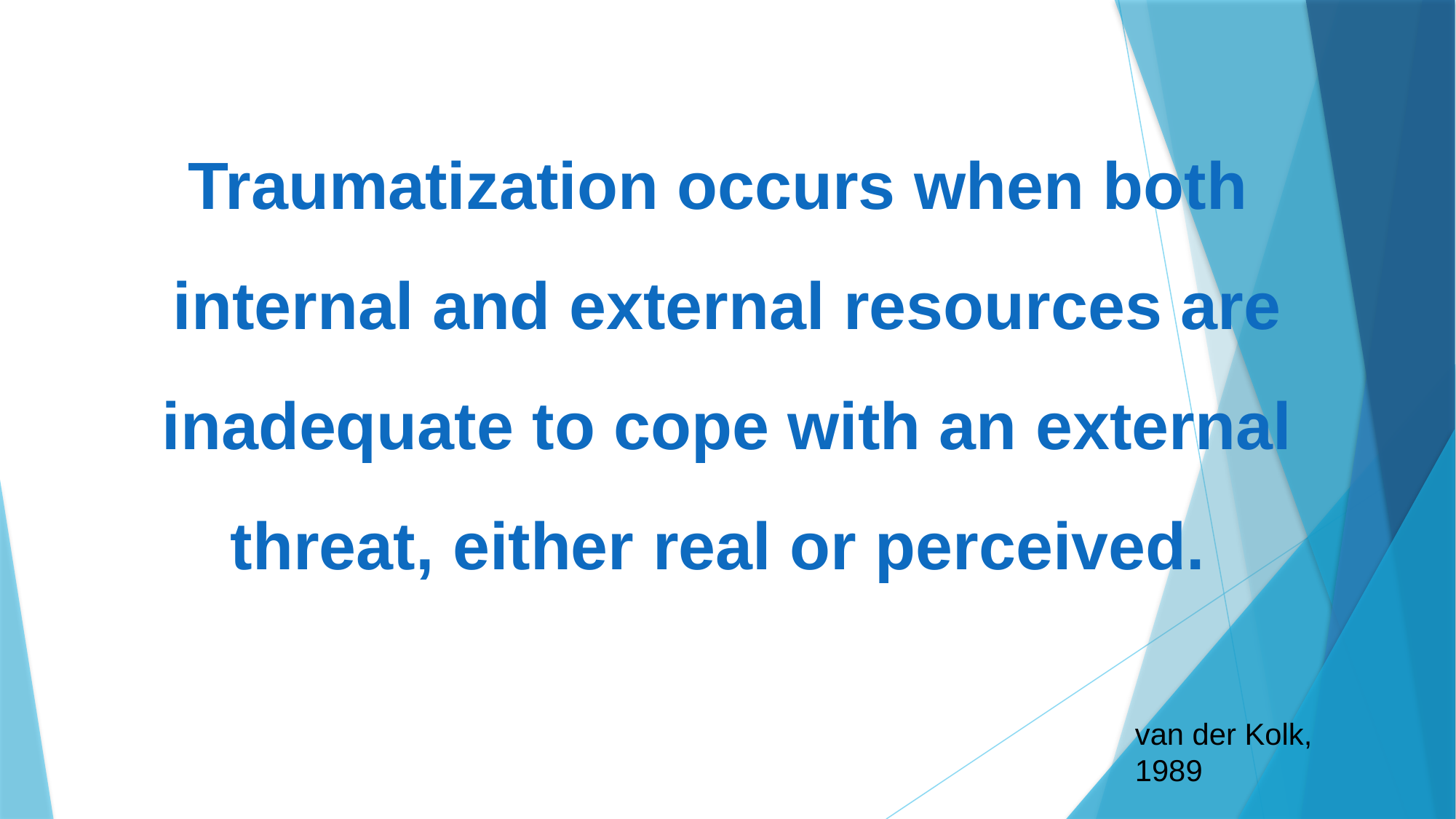

Traumatization occurs when both
internal and external resources are inadequate to cope with an external threat, either real or perceived.
van der Kolk, 1989